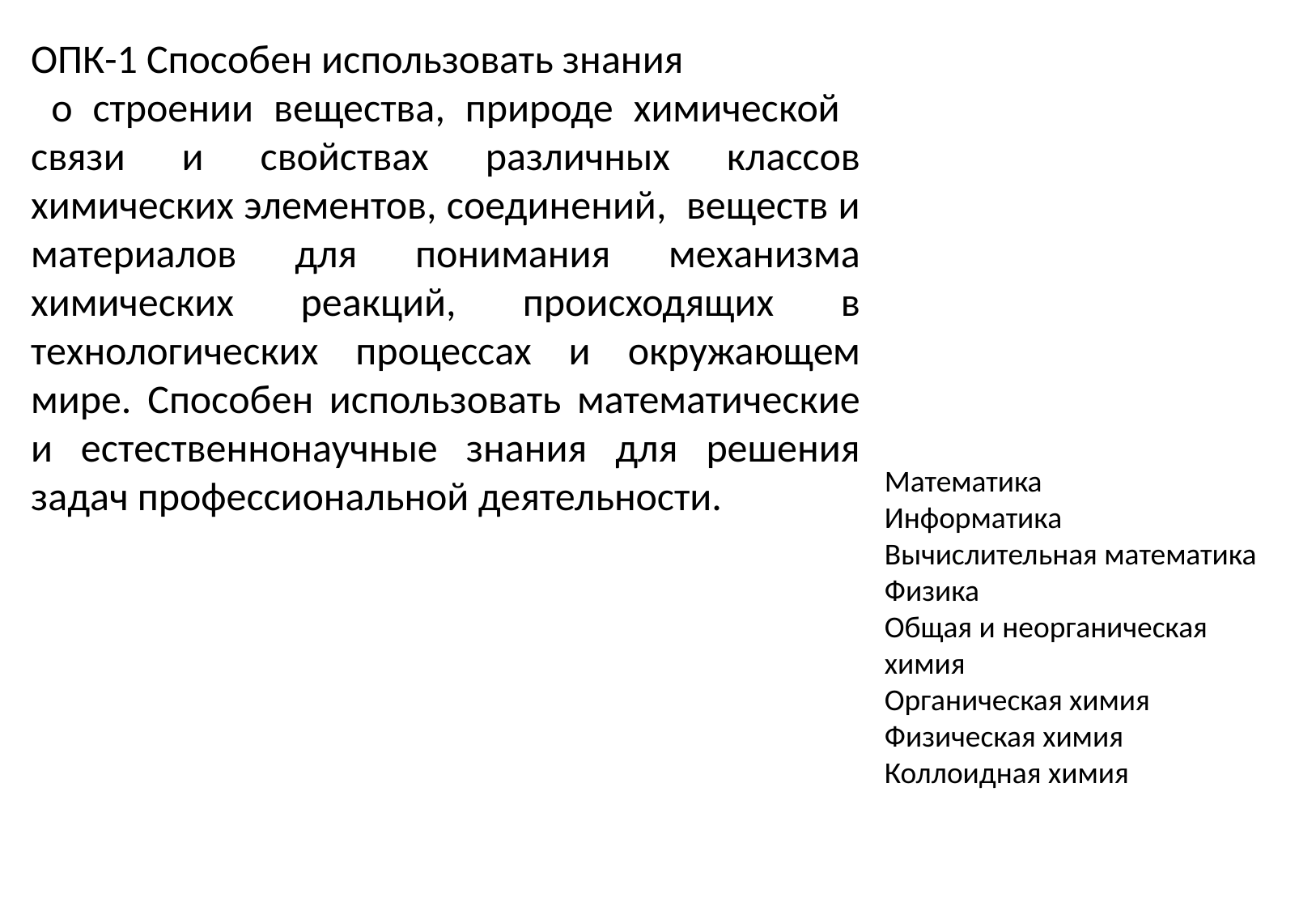

ОПК-1 Способен использовать знания
 о строении вещества, природе химической  связи и свойствах различных классов химических элементов, соединений,  веществ и материалов для понимания механизма химических реакций, происходящих в технологических процессах и окружающем мире. Способен использовать математические и естественнонаучные знания для решения задач профессиональной деятельности.
Математика
Информатика
Вычислительная математика
Физика
Общая и неорганическая химия
Органическая химия
Физическая химия
Коллоидная химия